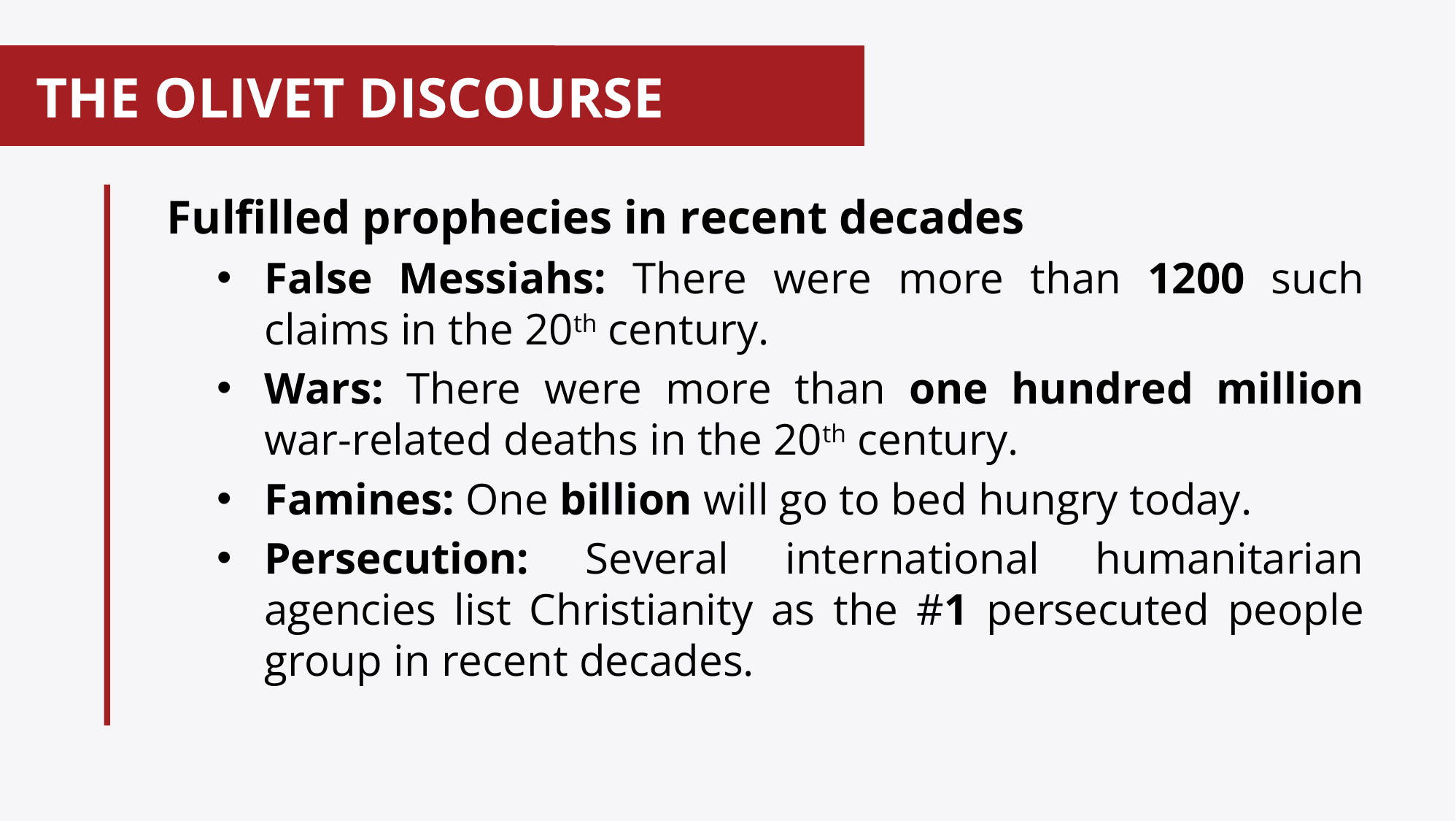

THE OLIVET DISCOURSE
#
 Fulfilled prophecies in recent decades
False Messiahs: There were more than 1200 such claims in the 20th century.
Wars: There were more than one hundred million war-related deaths in the 20th century.
Famines: One billion will go to bed hungry today.
Persecution: Several international humanitarian agencies list Christianity as the #1 persecuted people group in recent decades.